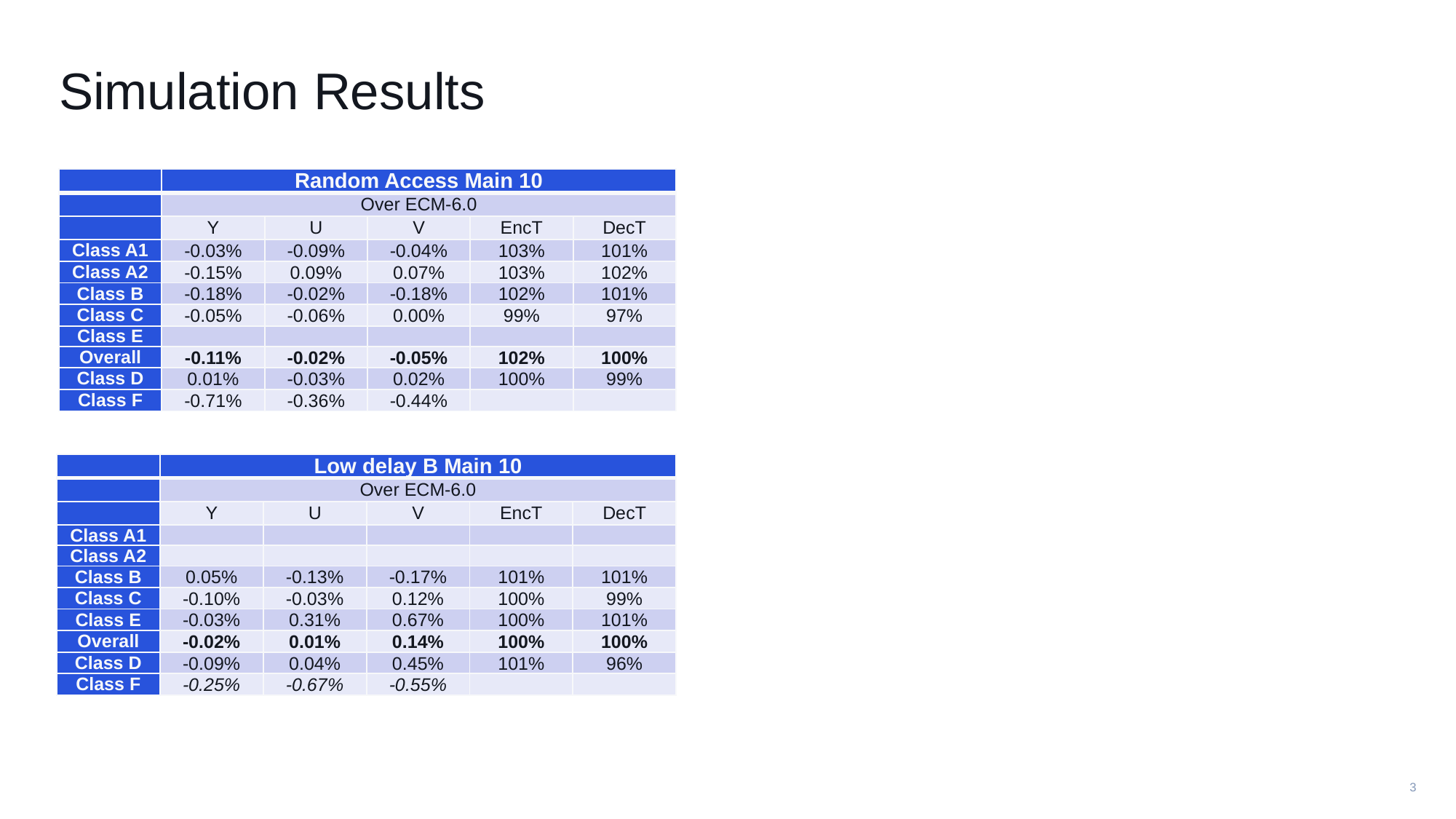

# Simulation Results
|  | Random Access Main 10 |  |  |  |  |
| --- | --- | --- | --- | --- | --- |
|  | Over ECM-6.0 |  |  |  |  |
|  | Y | U | V | EncT | DecT |
| Class A1 | -0.03% | -0.09% | -0.04% | 103% | 101% |
| Class A2 | -0.15% | 0.09% | 0.07% | 103% | 102% |
| Class B | -0.18% | -0.02% | -0.18% | 102% | 101% |
| Class C | -0.05% | -0.06% | 0.00% | 99% | 97% |
| Class E |  |  |  |  |  |
| Overall | -0.11% | -0.02% | -0.05% | 102% | 100% |
| Class D | 0.01% | -0.03% | 0.02% | 100% | 99% |
| Class F | -0.71% | -0.36% | -0.44% |  |  |
|  | Low delay B Main 10 |  |  |  |  |
| --- | --- | --- | --- | --- | --- |
|  | Over ECM-6.0 |  |  |  |  |
|  | Y | U | V | EncT | DecT |
| Class A1 |  |  |  |  |  |
| Class A2 |  |  |  |  |  |
| Class B | 0.05% | -0.13% | -0.17% | 101% | 101% |
| Class C | -0.10% | -0.03% | 0.12% | 100% | 99% |
| Class E | -0.03% | 0.31% | 0.67% | 100% | 101% |
| Overall | -0.02% | 0.01% | 0.14% | 100% | 100% |
| Class D | -0.09% | 0.04% | 0.45% | 101% | 96% |
| Class F | -0.25% | -0.67% | -0.55% |  |  |